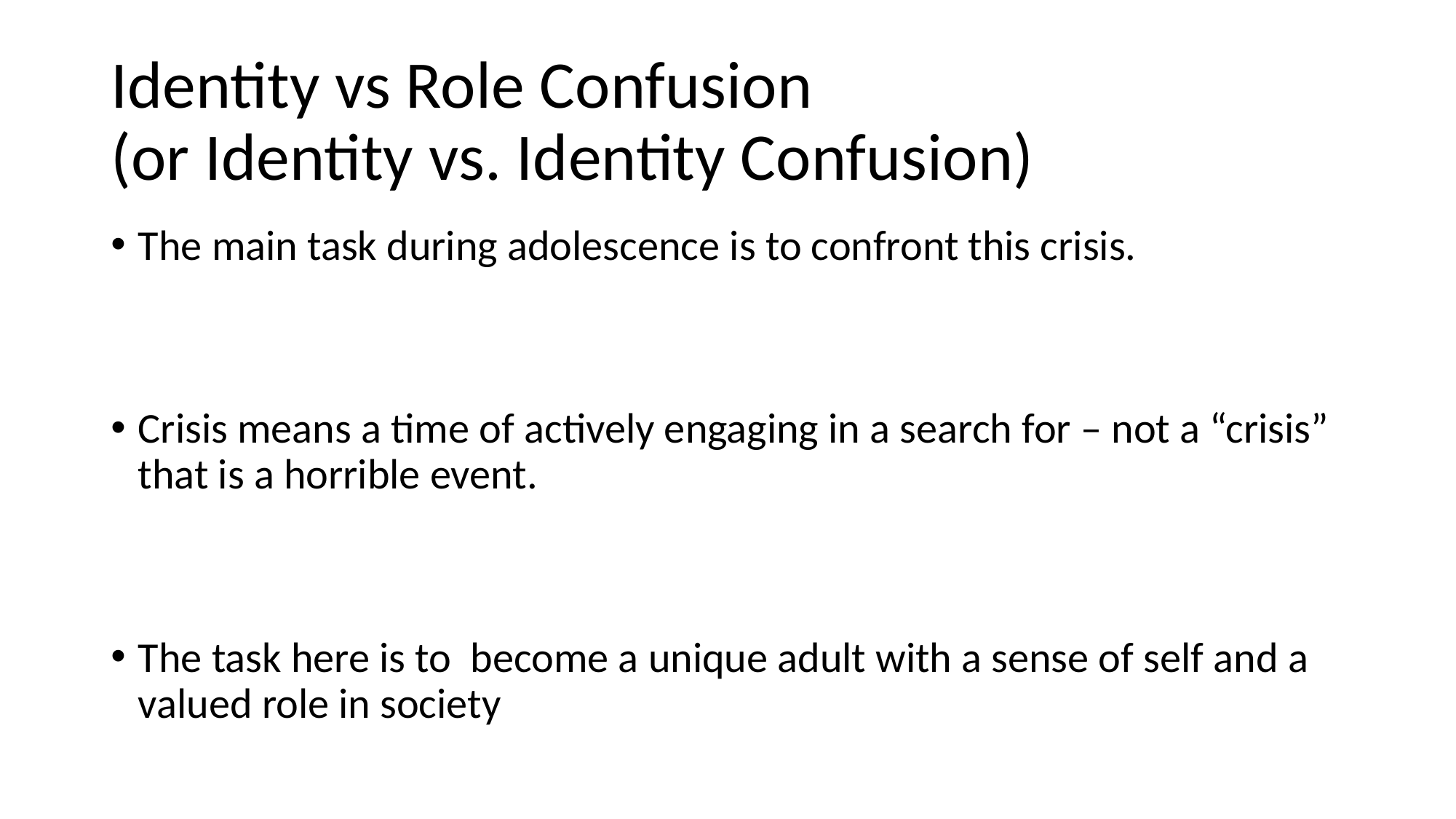

# Identity vs Role Confusion (or Identity vs. Identity Confusion)
The main task during adolescence is to confront this crisis.

Crisis means a time of actively engaging in a search for – not a “crisis” that is a horrible event.

The task here is to  become a unique adult with a sense of self and a valued role in society